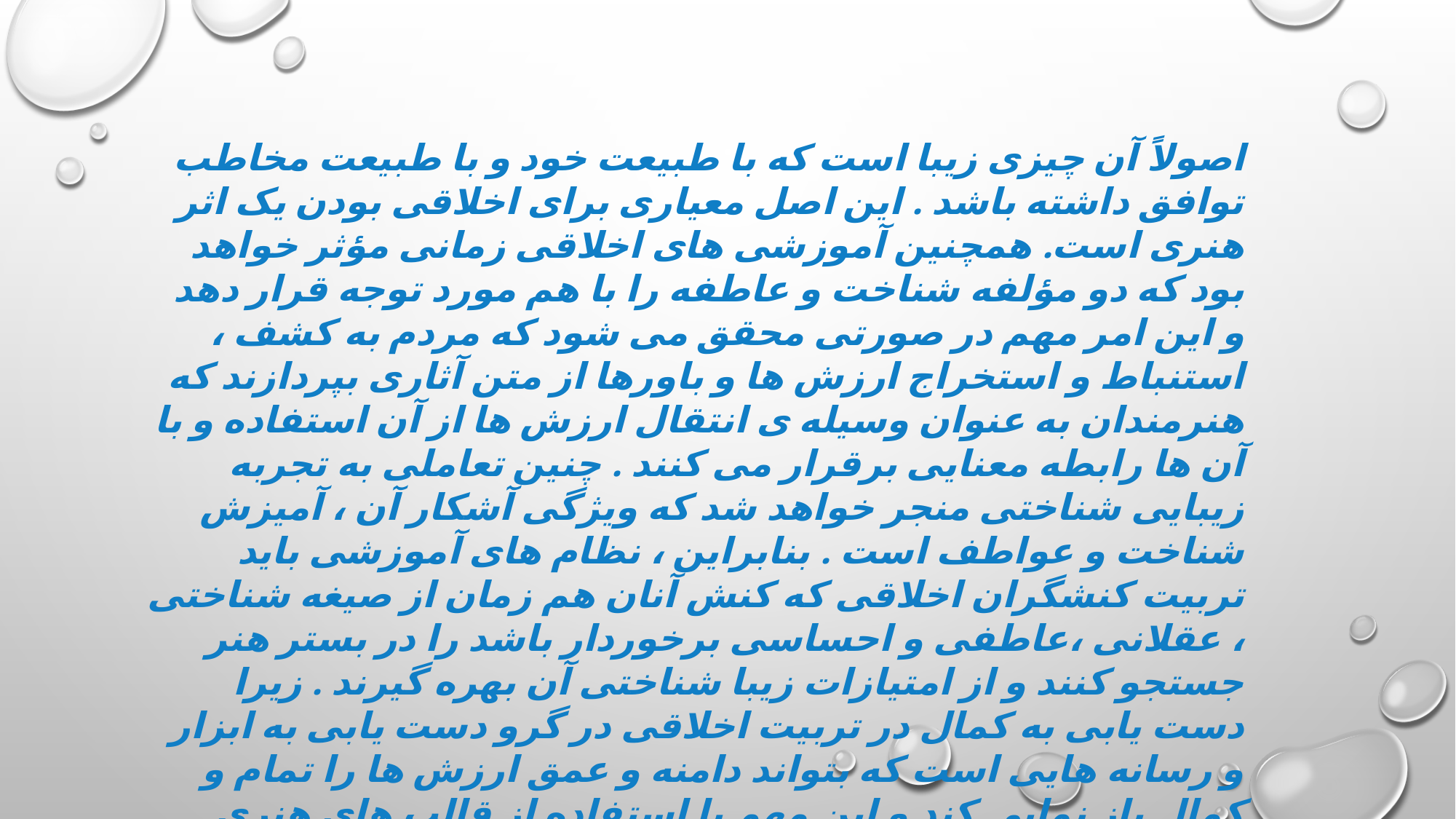

اصولاً آن چیزی زیبا است که با طبیعت خود و با طبیعت مخاطب توافق داشته باشد . این اصل معیاری برای اخلاقی بودن یک اثر هنری است. همچنین آموزشی های اخلاقی زمانی مؤثر خواهد بود که دو مؤلفه شناخت و عاطفه را با هم مورد توجه قرار دهد و این امر مهم در صورتی محقق می شود که مردم به کشف ، استنباط و استخراج ارزش ها و باورها از متن آثاری بپردازند که هنرمندان به عنوان وسیله ی انتقال ارزش ها از آن استفاده و با آن ها رابطه معنایی برقرار می کنند . چنین تعاملی به تجربه زیبایی شناختی منجر خواهد شد که ویژگی آشکار آن ، آمیزش شناخت و عواطف است . بنابراین ، نظام های آموزشی باید تربیت کنشگران اخلاقی که کنش آنان هم زمان از صیغه شناختی ، عقلانی ،عاطفی و احساسی برخوردار باشد را در بستر هنر جستجو کنند و از امتیازات زیبا شناختی آن بهره گیرند . زیرا دست یابی به کمال در تربیت اخلاقی در گرو دست یابی به ابزار و رسانه هایی است که بتواند دامنه و عمق ارزش ها را تمام و کمال باز نمایی کند و این مهم با استفاده از قالب های هنری امکان پذیر است .